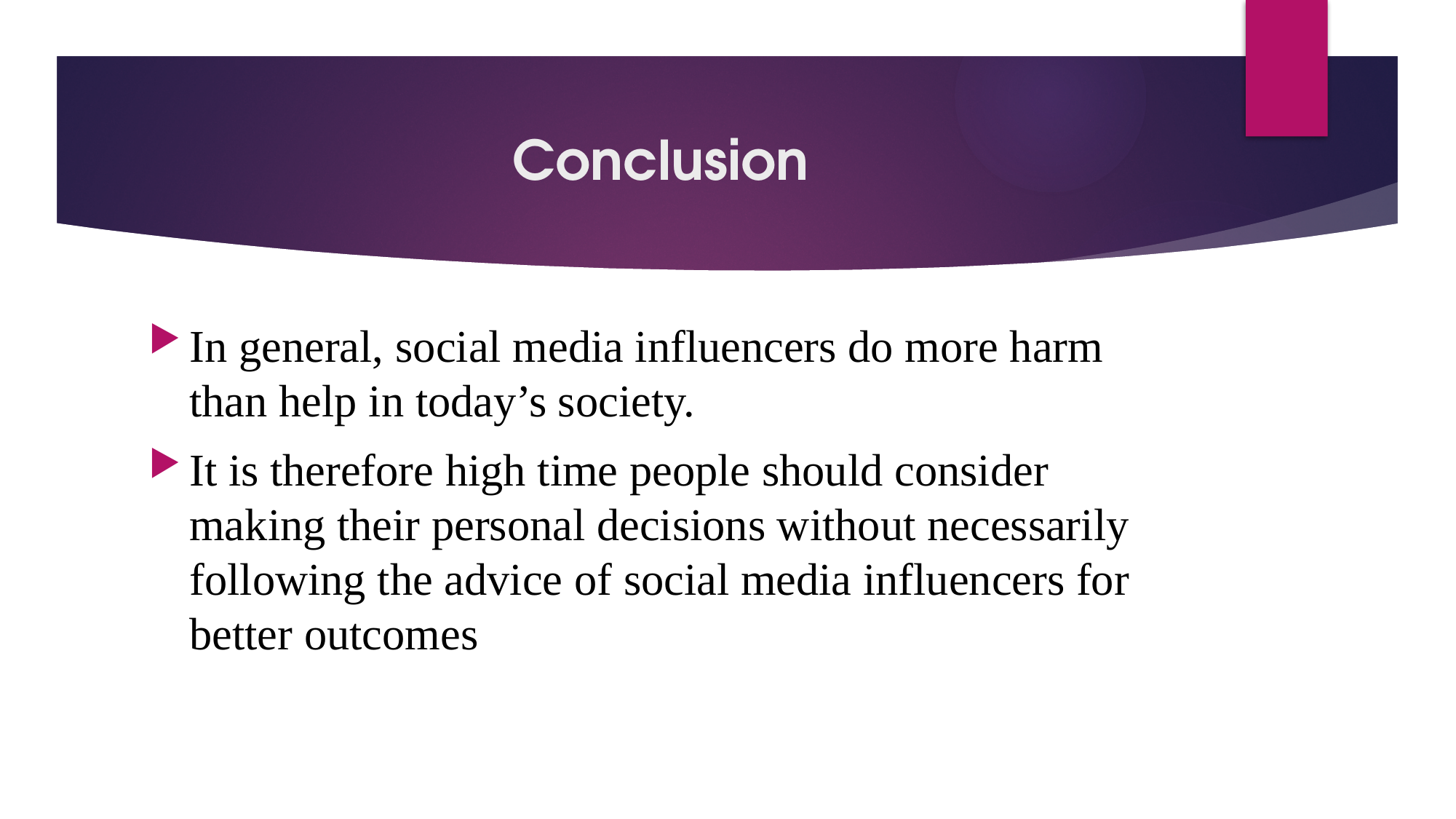

# Conclusion
In general, social media influencers do more harm than help in today’s society.
It is therefore high time people should consider making their personal decisions without necessarily following the advice of social media influencers for better outcomes